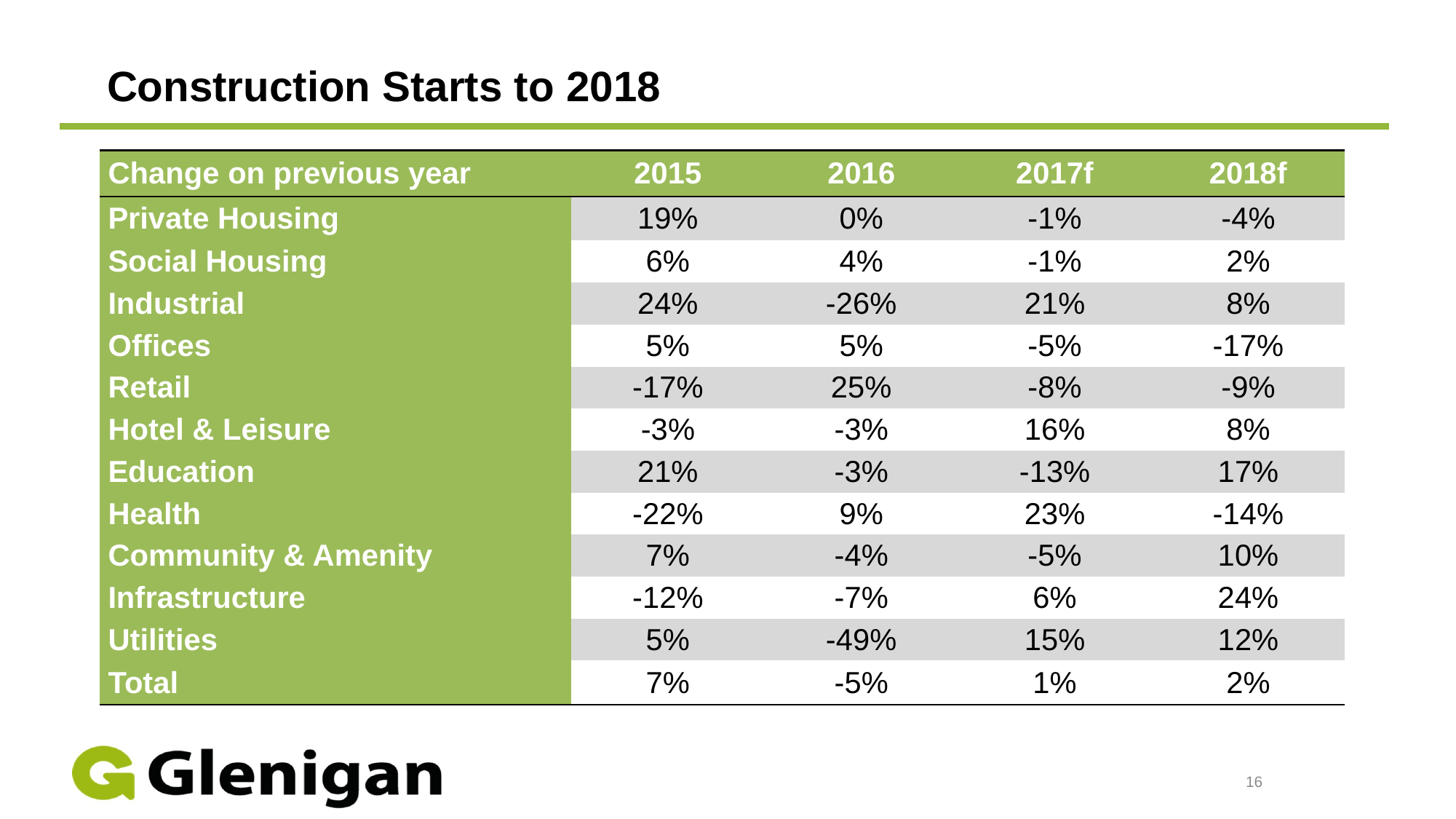

# Construction Starts to 2018
| Change on previous year | 2015 | 2016 | 2017f | 2018f |
| --- | --- | --- | --- | --- |
| Private Housing | 19% | 0% | -1% | -4% |
| Social Housing | 6% | 4% | -1% | 2% |
| Industrial | 24% | -26% | 21% | 8% |
| Offices | 5% | 5% | -5% | -17% |
| Retail | -17% | 25% | -8% | -9% |
| Hotel & Leisure | -3% | -3% | 16% | 8% |
| Education | 21% | -3% | -13% | 17% |
| Health | -22% | 9% | 23% | -14% |
| Community & Amenity | 7% | -4% | -5% | 10% |
| Infrastructure | -12% | -7% | 6% | 24% |
| Utilities | 5% | -49% | 15% | 12% |
| Total | 7% | -5% | 1% | 2% |
16